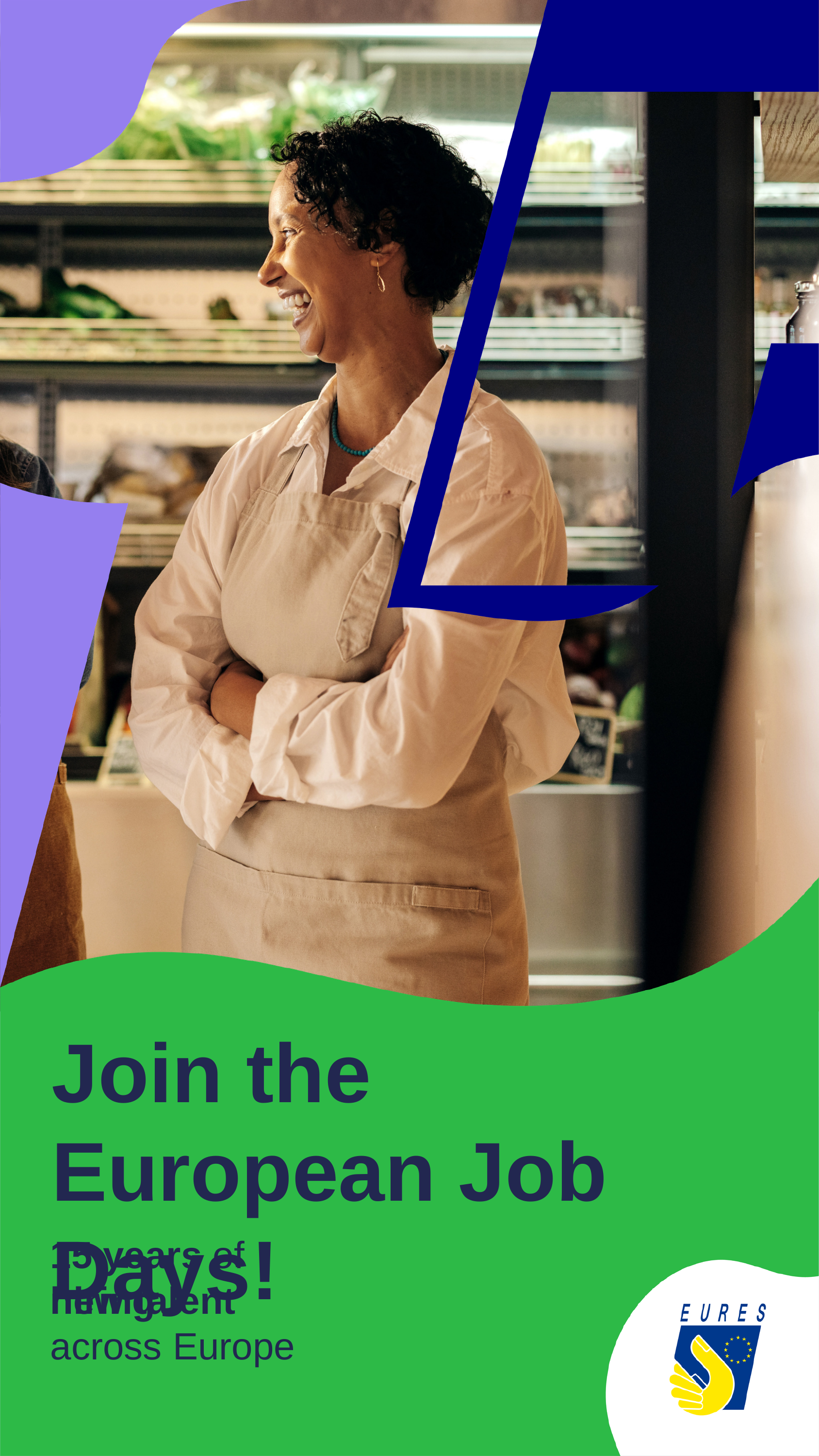

Join the European Job Days!
15 years of hiring
new talent
across Europe